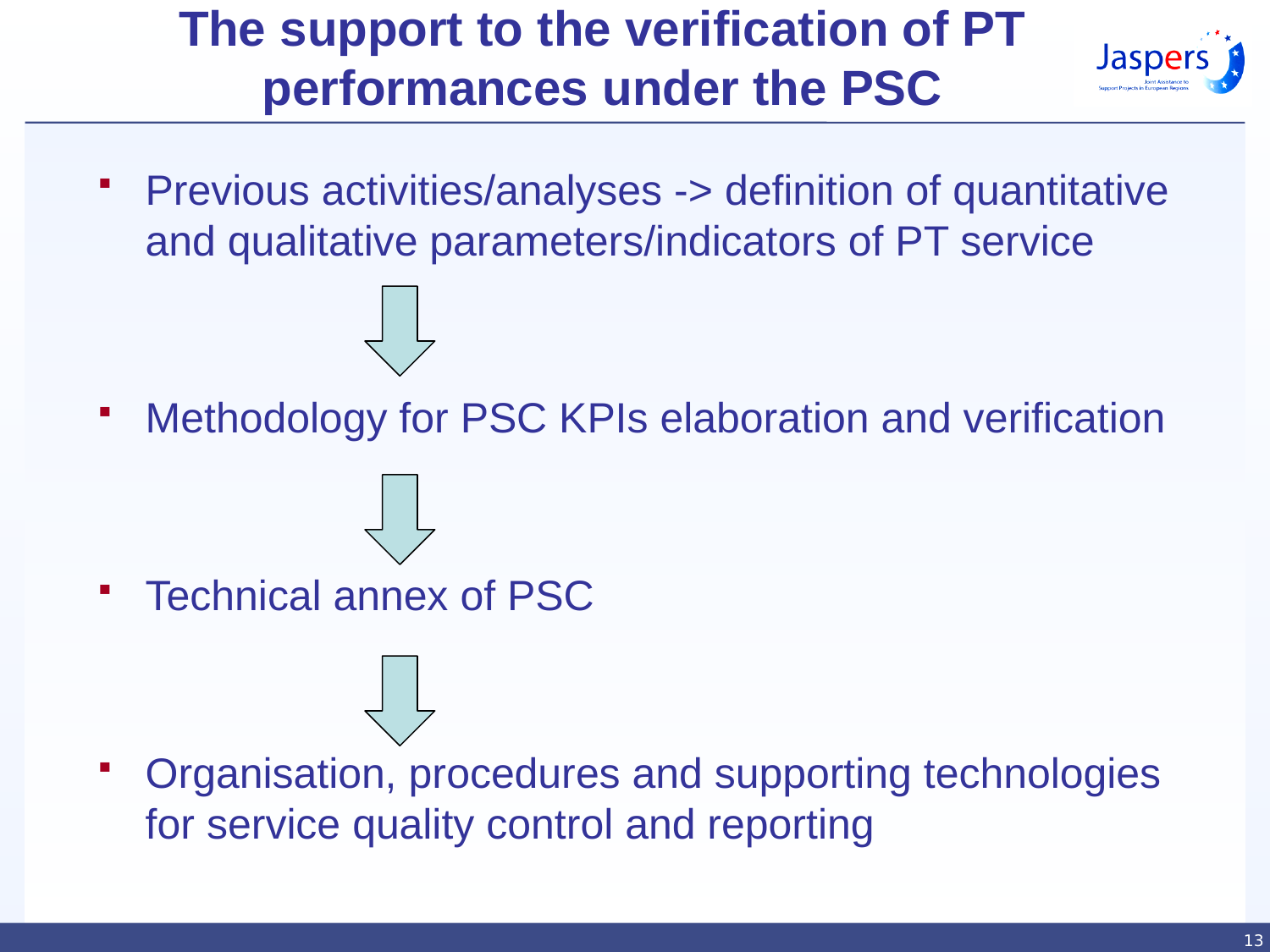

# The support to the verification of PT performances under the PSC
Previous activities/analyses -> definition of quantitative and qualitative parameters/indicators of PT service

Methodology for PSC KPIs elaboration and verification

Technical annex of PSC

Organisation, procedures and supporting technologies for service quality control and reporting

13